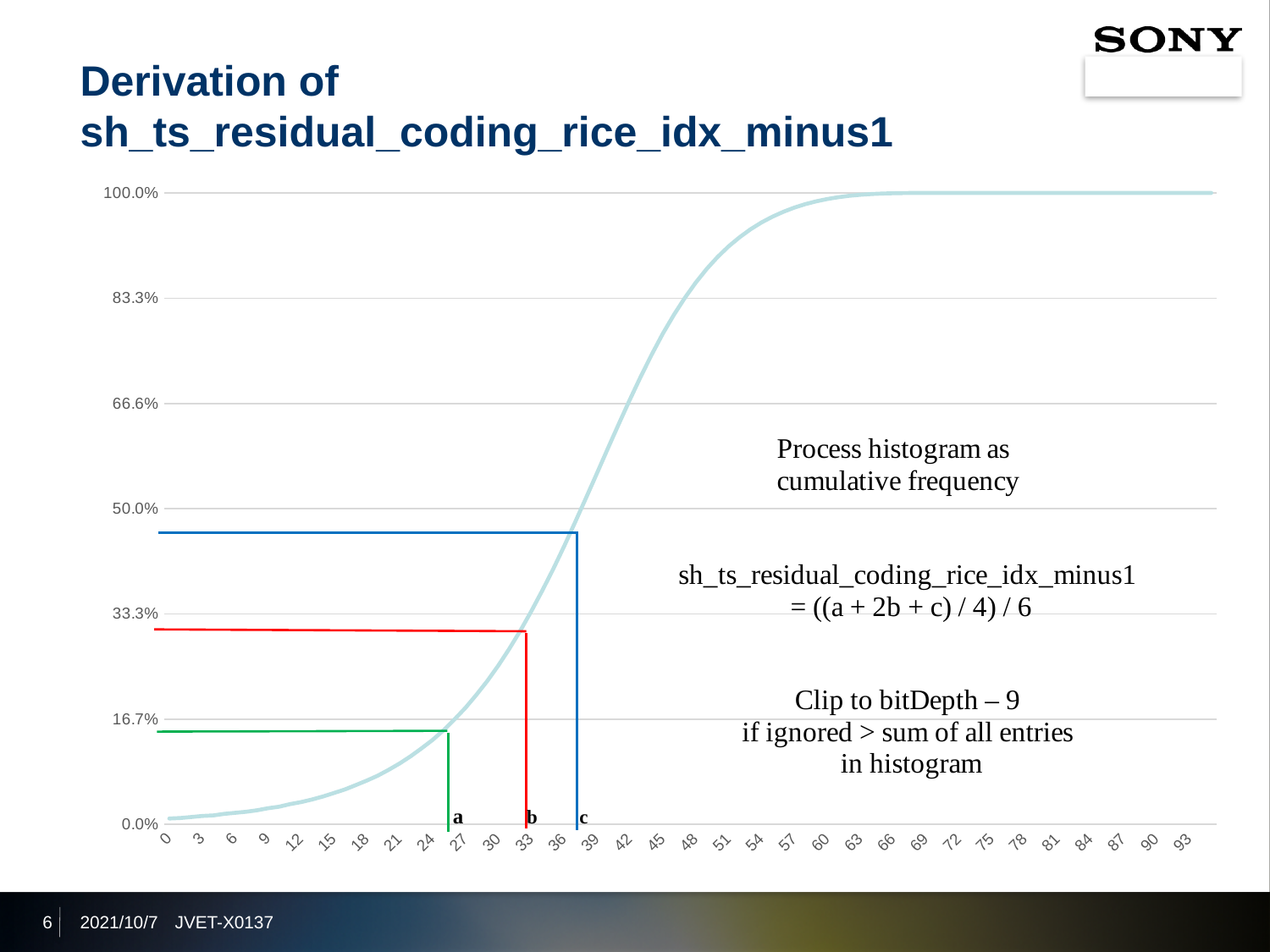

# Derivation of sh_ts_residual_coding_rice_idx_minus1

### Chart:

| Category |  |
|---|---|
| 0 | 0.009196846712621118 |
| 1 | 0.009980677107757603 |
| 2 | 0.011623195391096595 |
| 3 | 0.013262815965026578 |
| 4 | 0.01409107790443451 |
| 5 | 0.01659035226970334 |
| 6 | 0.018220796763838133 |
| 7 | 0.01987104227226781 |
| 8 | 0.022281936500561914 |
| 9 | 0.025510950685332424 |
| 10 | 0.027928606235580876 |
| 11 | 0.03200278566464519 |
| 12 | 0.035183021741030746 |
| 13 | 0.03925188870284521 |
| 14 | 0.04401765477752594 |
| 15 | 0.04957497847243385 |
| 16 | 0.05516659172868167 |
| 17 | 0.062182429159456605 |
| 18 | 0.06926249914879785 |
| 19 | 0.07702063313984683 |
| 20 | 0.08640727981875794 |
| 21 | 0.09643287142235515 |
| 22 | 0.10772041547357507 |
| 23 | 0.12036650228605125 |
| 24 | 0.13365346582948623 |
| 25 | 0.14893695115572725 |
| 26 | 0.16618556641284343 |
| 27 | 0.18450536824815597 |
| 28 | 0.20523703021489895 |
| 29 | 0.22725189449826402 |
| 30 | 0.2515115176704735 |
| 31 | 0.2781110411904563 |
| 32 | 0.3066351267095882 |
| 33 | 0.3374440560977224 |
| 34 | 0.3700717810915768 |
| 35 | 0.4041903775763655 |
| 36 | 0.4405875395597703 |
| 37 | 0.47856685088049317 |
| 38 | 0.5172696236503315 |
| 39 | 0.5564756319542007 |
| 40 | 0.5960134279854014 |
| 41 | 0.634973130989505 |
| 42 | 0.6730326122705437 |
| 43 | 0.7097441757248257 |
| 44 | 0.7446924830037269 |
| 45 | 0.7772318278606066 |
| 46 | 0.806629089814986 |
| 47 | 0.8336217359114576 |
| 48 | 0.8579402791749835 |
| 49 | 0.8796851735317427 |
| 50 | 0.8986569599840819 |
| 51 | 0.9153670842426909 |
| 52 | 0.9297996089058201 |
| 53 | 0.94241044025382 |
| 54 | 0.9531628739675099 |
| 55 | 0.9623838682585394 |
| 56 | 0.9701516612809518 |
| 57 | 0.9767550580725113 |
| 58 | 0.9822133766959448 |
| 59 | 0.9867019285704972 |
| 60 | 0.9903042643174614 |
| 61 | 0.9931469172476977 |
| 62 | 0.9953472445922705 |
| 63 | 0.9969491949438835 |
| 64 | 0.9981300115280539 |
| 65 | 0.9989495803392349 |
| 66 | 0.9994421909387661 |
| 67 | 0.9997527287970981 |
| 68 | 0.9998947165581394 |
| 69 | 0.9999647445355238 |
| 70 | 0.999991306871773 |
| 71 | 0.9999995170484318 |
| 72 | 1.0 |
| 73 | 1.0 |
| 74 | 1.0 |
| 75 | 1.0 |
| 76 | 1.0 |
| 77 | 1.0 |
| 78 | 1.0 |
| 79 | 1.0 |
| 80 | 1.0 |
| 81 | 1.0 |
| 82 | 1.0 |
| 83 | 1.0 |
| 84 | 1.0 |
| 85 | 1.0 |
| 86 | 1.0 |
| 87 | 1.0 |
| 88 | 1.0 |
| 89 | 1.0 |
| 90 | 1.0 |
| 91 | 1.0 |
| 92 | 1.0 |
| 93 | 1.0 |
| 94 | 1.0 |
| 95 | 1.0 |
6
2021/10/7
JVET-X0137